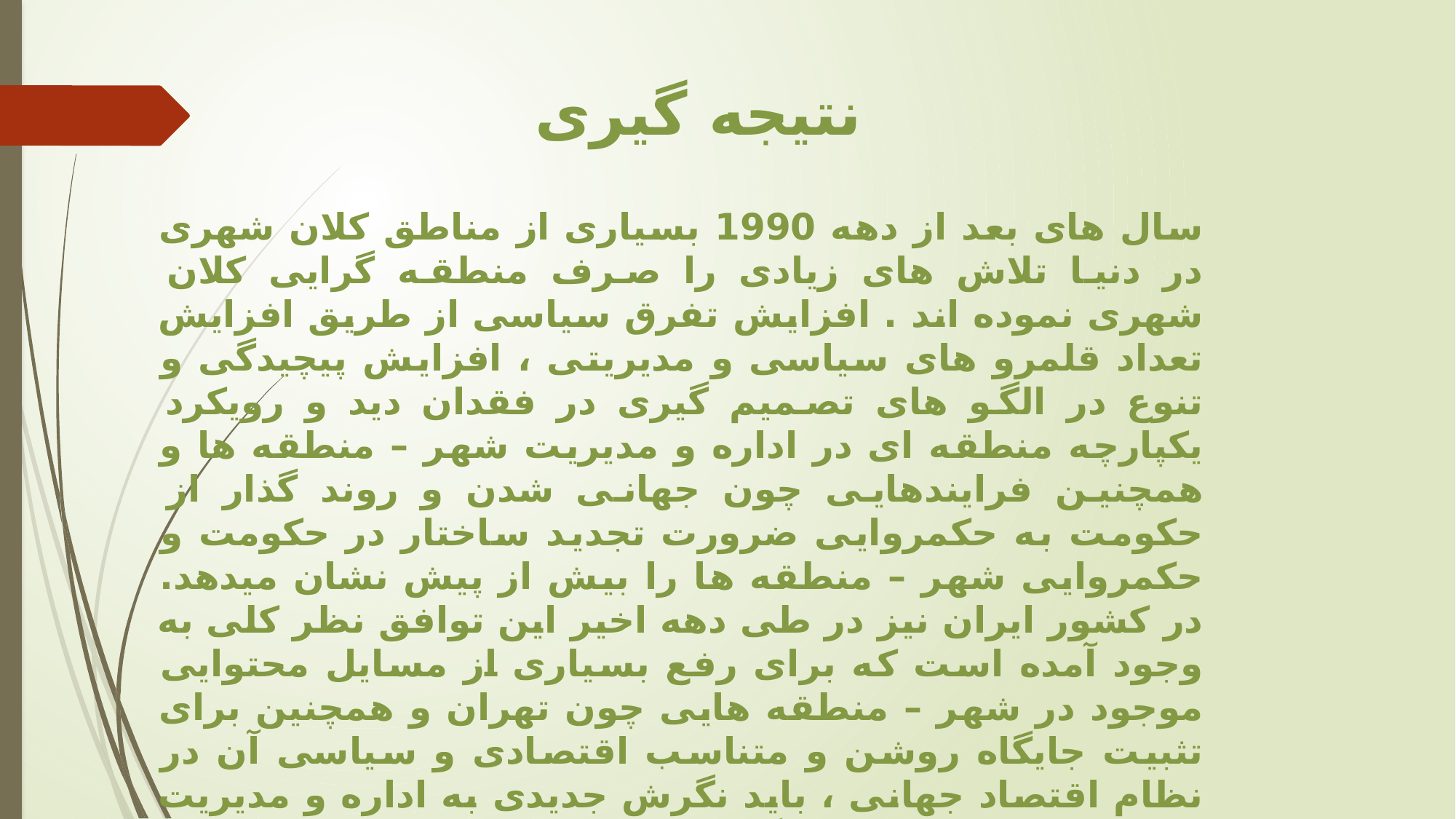

نتیجه گیری
سال های بعد از دهه 1990 بسیاری از مناطق کلان شهری در دنیا تلاش های زیادی را صرف منطقه گرایی کلان شهری نموده اند . افزایش تفرق سیاسی از طریق افزایش تعداد قلمرو های سیاسی و مدیریتی ، افزایش پیچیدگی و تنوع در الگو های تصمیم گیری در فقدان دید و رویکرد یکپارچه منطقه ای در اداره و مدیریت شهر – منطقه ها و همچنین فرایندهایی چون جهانی شدن و روند گذار از حکومت به حکمروایی ضرورت تجدید ساختار در حکومت و حکمروایی شهر – منطقه ها را بیش از پیش نشان میدهد. در کشور ایران نیز در طی دهه اخیر این توافق نظر کلی به وجود آمده است که برای رفع بسیاری از مسایل محتوایی موجود در شهر – منطقه هایی چون تهران و همچنین برای تثبیت جایگاه روشن و متناسب اقتصادی و سیاسی آن در نظام اقتصاد جهانی ، باید نگرش جدیدی به اداره و مدیریت این منطقه با هدف گذار به نظام حکمروایی خوب و مقتضی منطقه کلان شهری تهران در عصر جهانی شدن اتخاذ گردد. آنچه بیش از همه در تحقق این هدف مهم می نماید تدوین و توافق بر یک چشم انداز مشترک از سوی کلیه عناصر و عوامل ذی نفع و ذی نفوذ در اداره و مدیریت منطقه است . تنها از این طریق این امکان فراهم خواهد شد که نیروها و توانهای پراکنده منطقه در جهت تحقق چشم انداز واحد به جریان افتد.